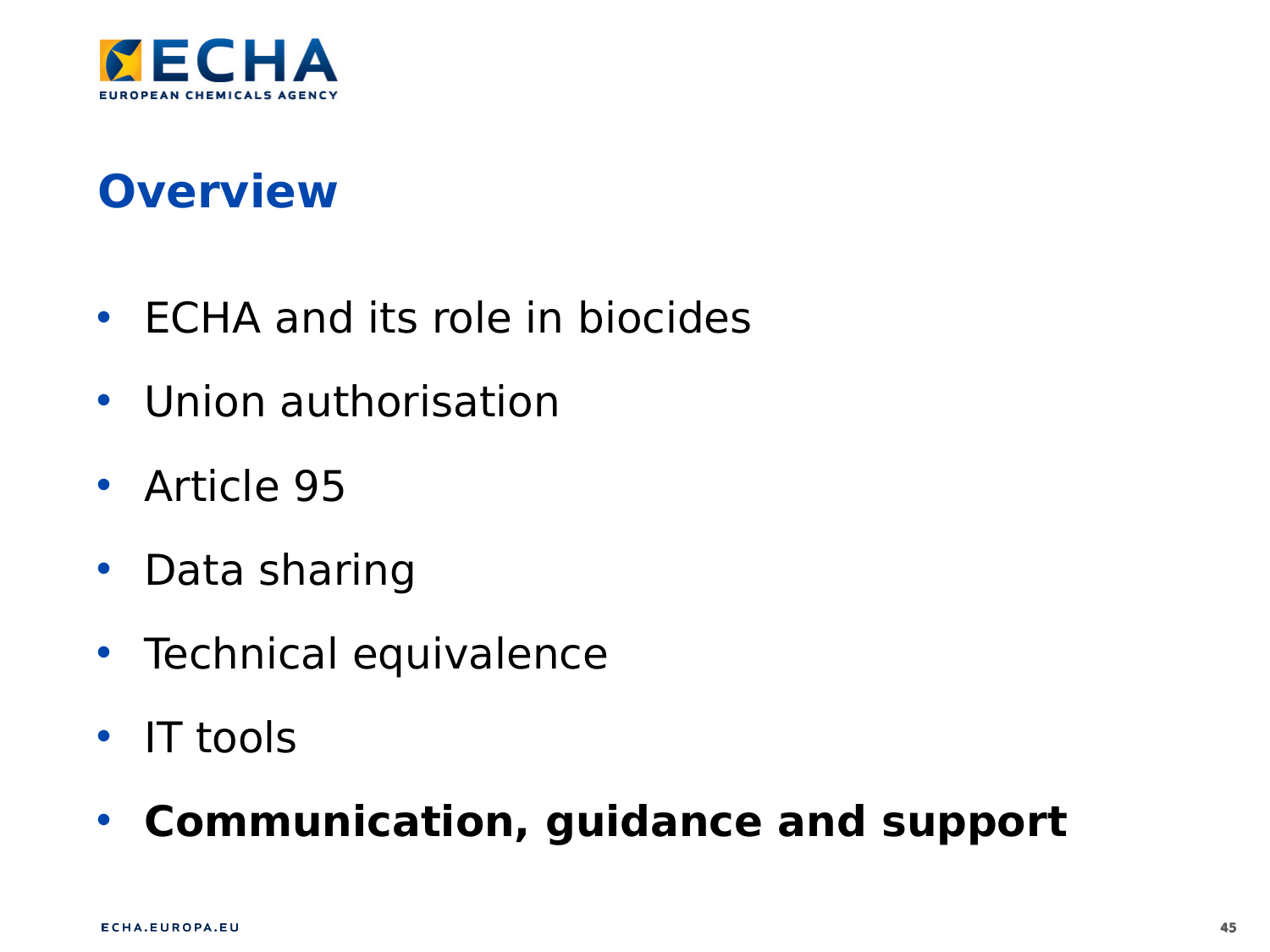

# Overview
ECHA and its role in biocides

Union authorisation

Article 95

Data sharing

Technical equivalence

IT tools

Communication, guidance and support

45
45